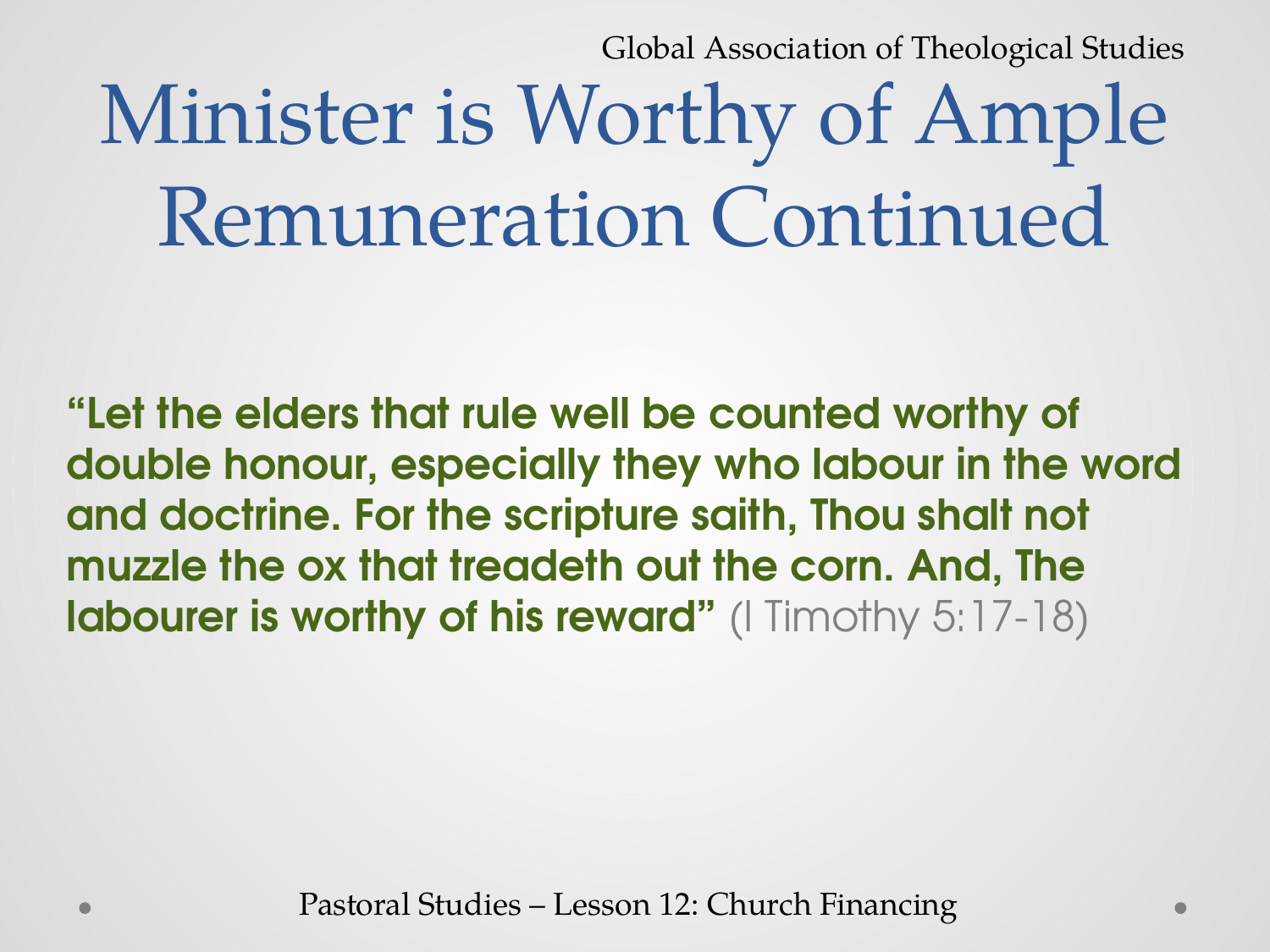

Global Association of Theological Studies
# Minister is Worthy of Ample Remuneration Continued
“Let the elders that rule well be counted worthy of double honour, especially they who labour in the word and doctrine. For the scripture saith, Thou shalt not muzzle the ox that treadeth out the corn. And, The labourer is worthy of his reward” (I Timothy 5:17-18)
Pastoral Studies – Lesson 12: Church Financing